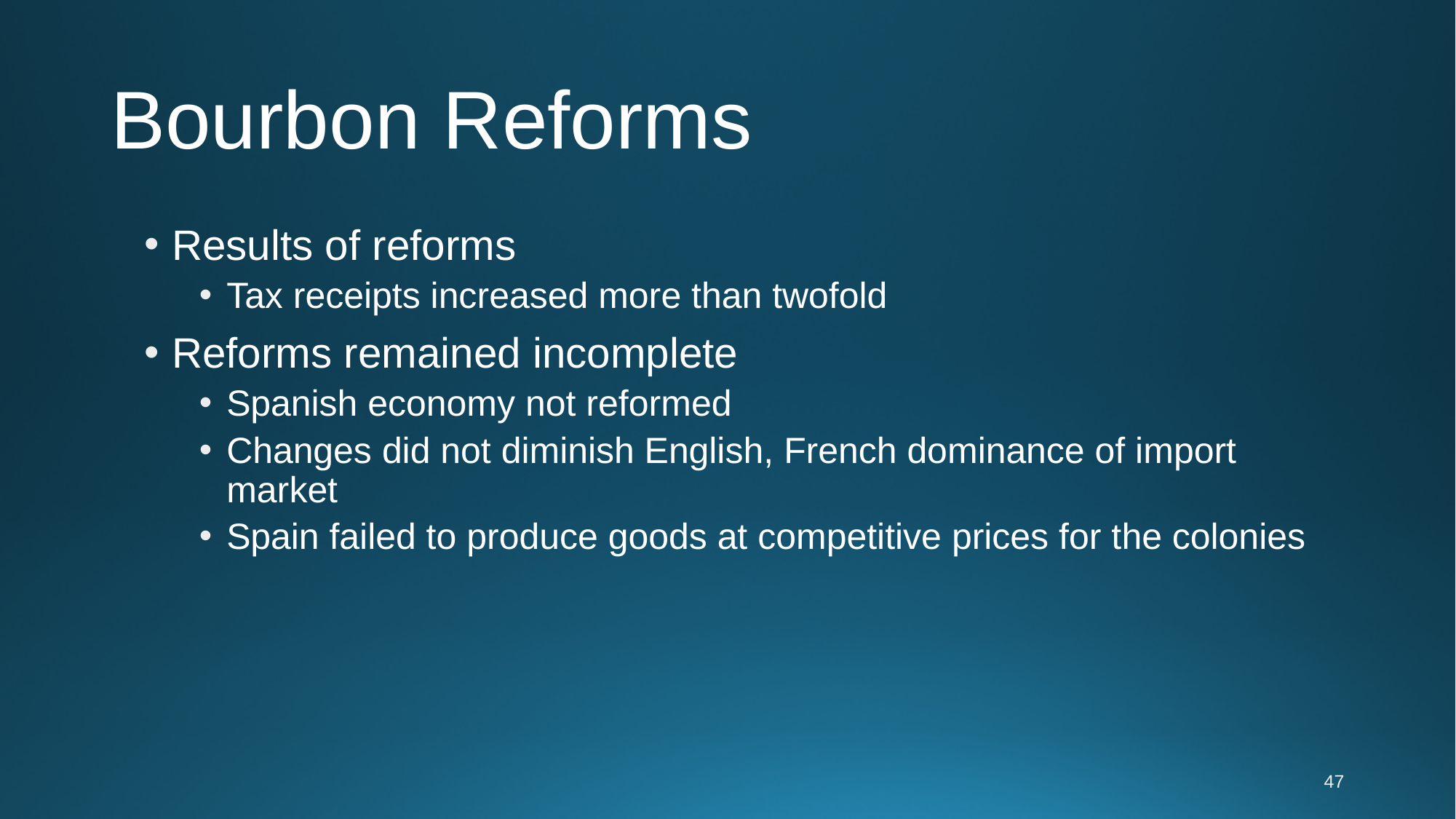

# Bourbon Reforms
Results of reforms
Tax receipts increased more than twofold
Reforms remained incomplete
Spanish economy not reformed
Changes did not diminish English, French dominance of import market
Spain failed to produce goods at competitive prices for the colonies
47